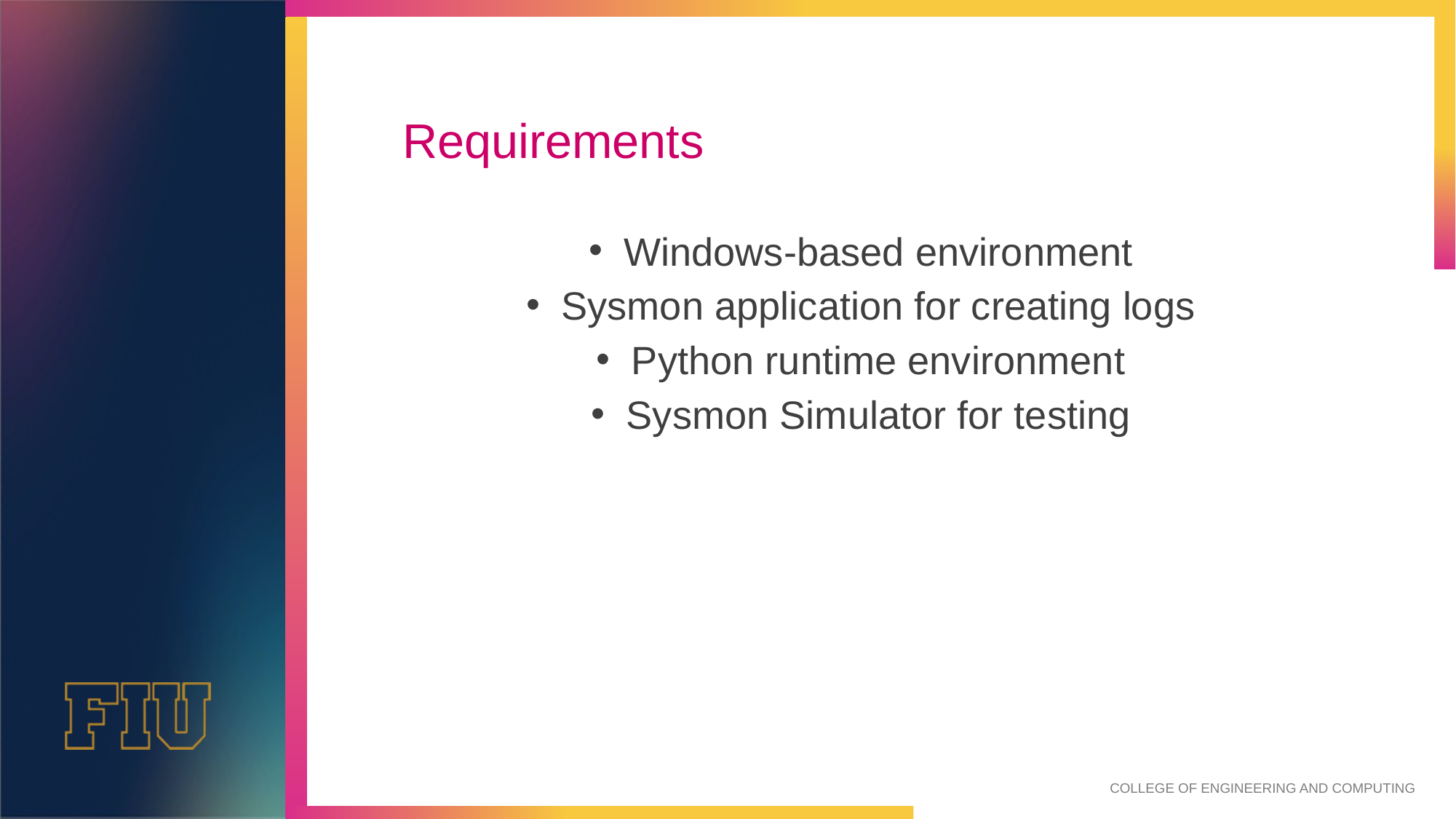

# Requirements
Windows-based environment
Sysmon application for creating logs
Python runtime environment
Sysmon Simulator for testing